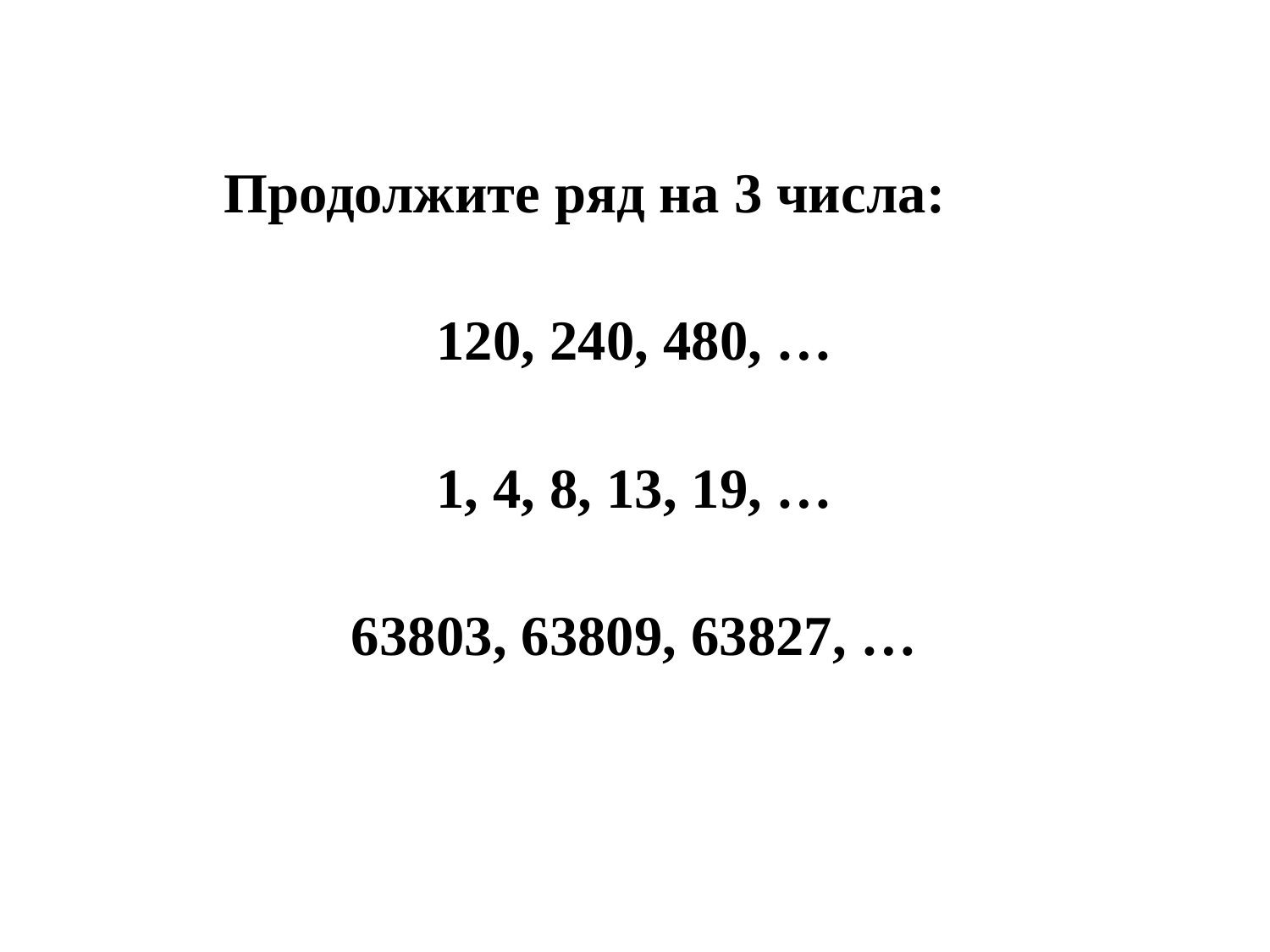

| Продолжите ряд на 3 числа: |
| --- |
| 120, 240, 480, … |
| 1, 4, 8, 13, 19, … |
| 63803, 63809, 63827, … |